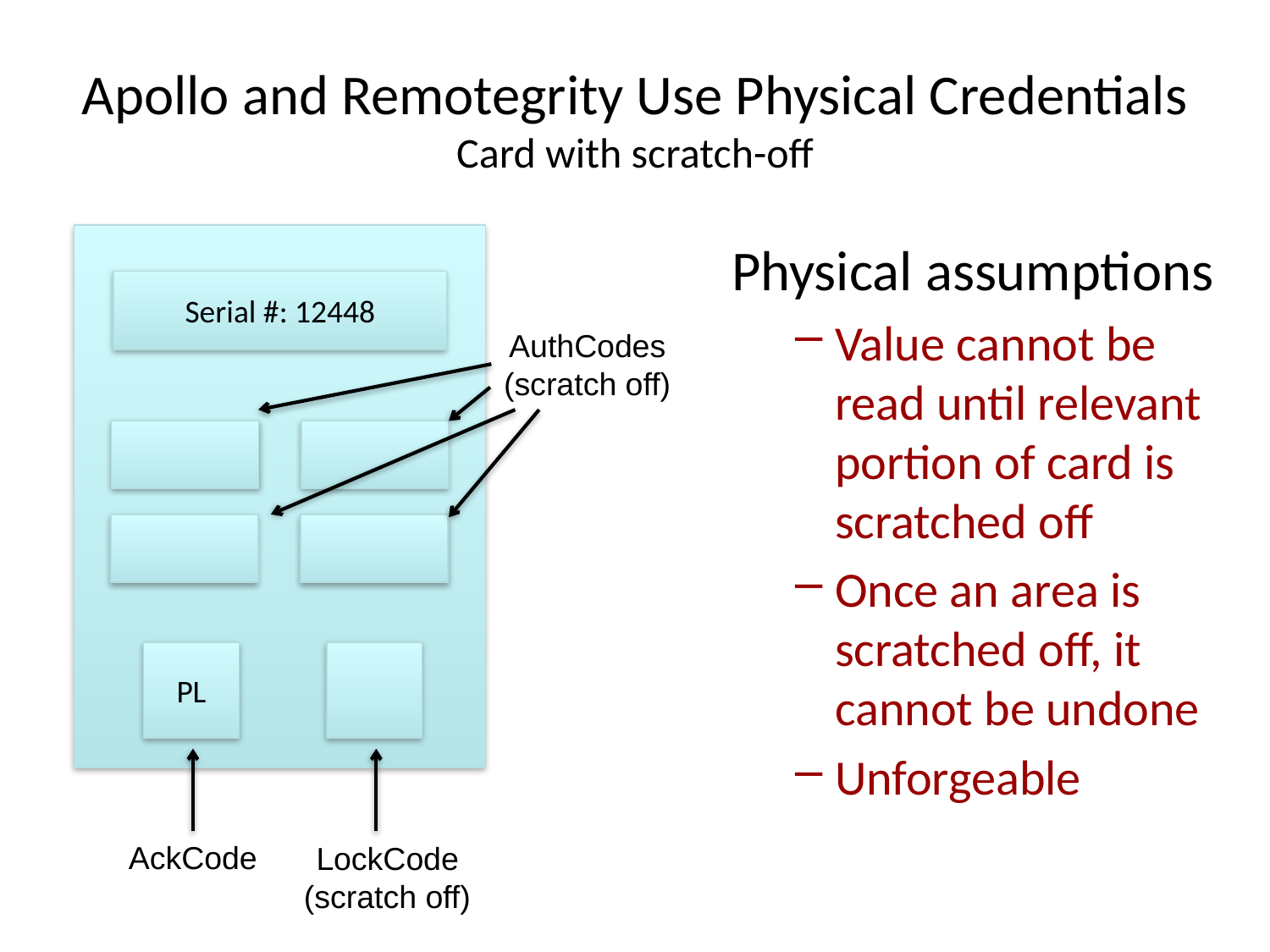

# Apollo and Remotegrity Use Physical Credentials Card with scratch-off

Physical assumptions
Value cannot be read until relevant portion of card is scratched off
Once an area is scratched off, it cannot be undone
Unforgeable
Serial #: 12448
AuthCodes
(scratch off)

PL

AckCode
LockCode
(scratch off)